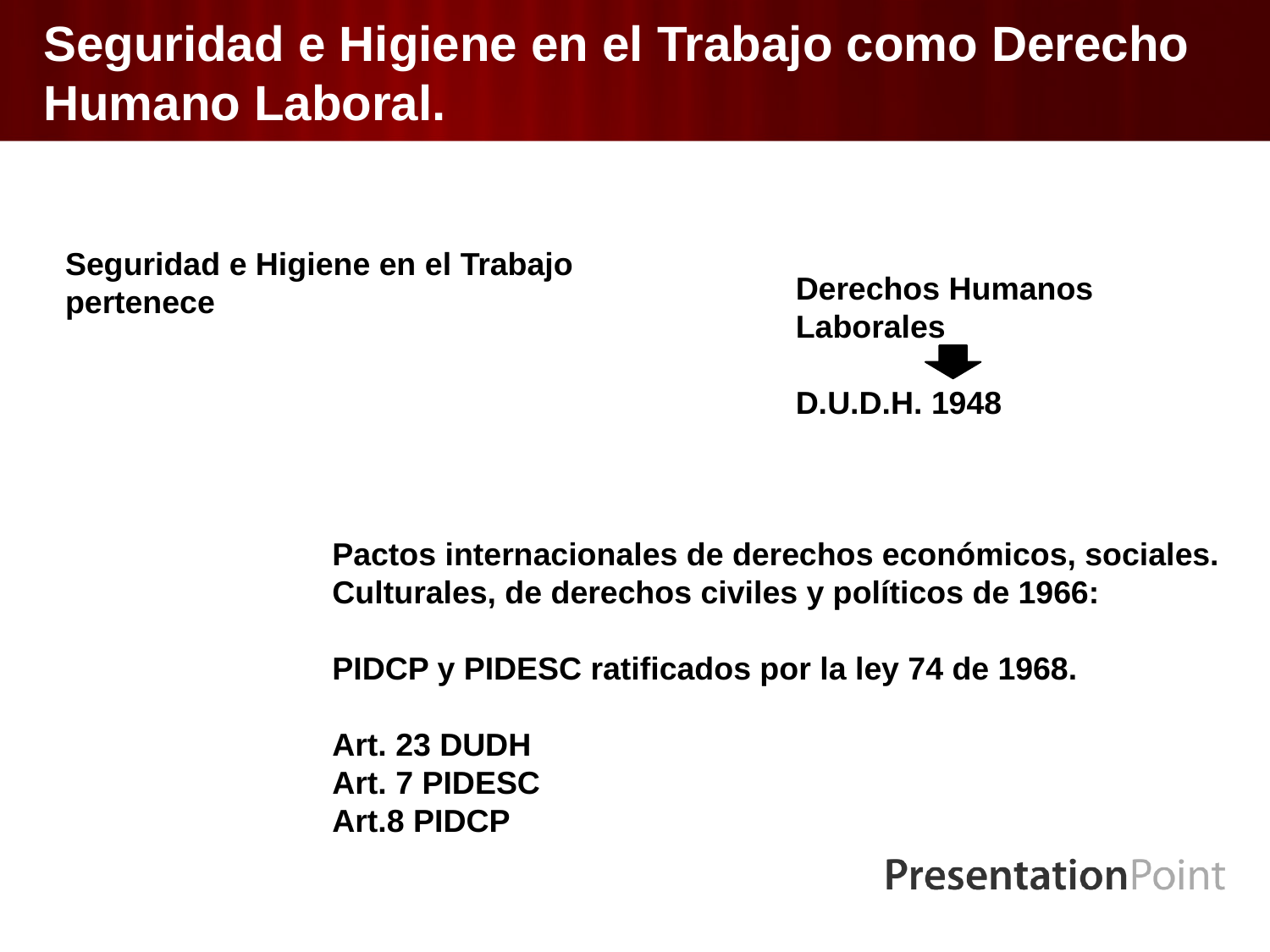

# Seguridad e Higiene en el Trabajo como Derecho Humano Laboral.
Seguridad e Higiene en el Trabajo
pertenece
Derechos Humanos Laborales

D.U.D.H. 1948

Pactos internacionales de derechos económicos, sociales. Culturales, de derechos civiles y políticos de 1966:

PIDCP y PIDESC ratificados por la ley 74 de 1968.

Art. 23 DUDH
Art. 7 PIDESC
Art.8 PIDCP